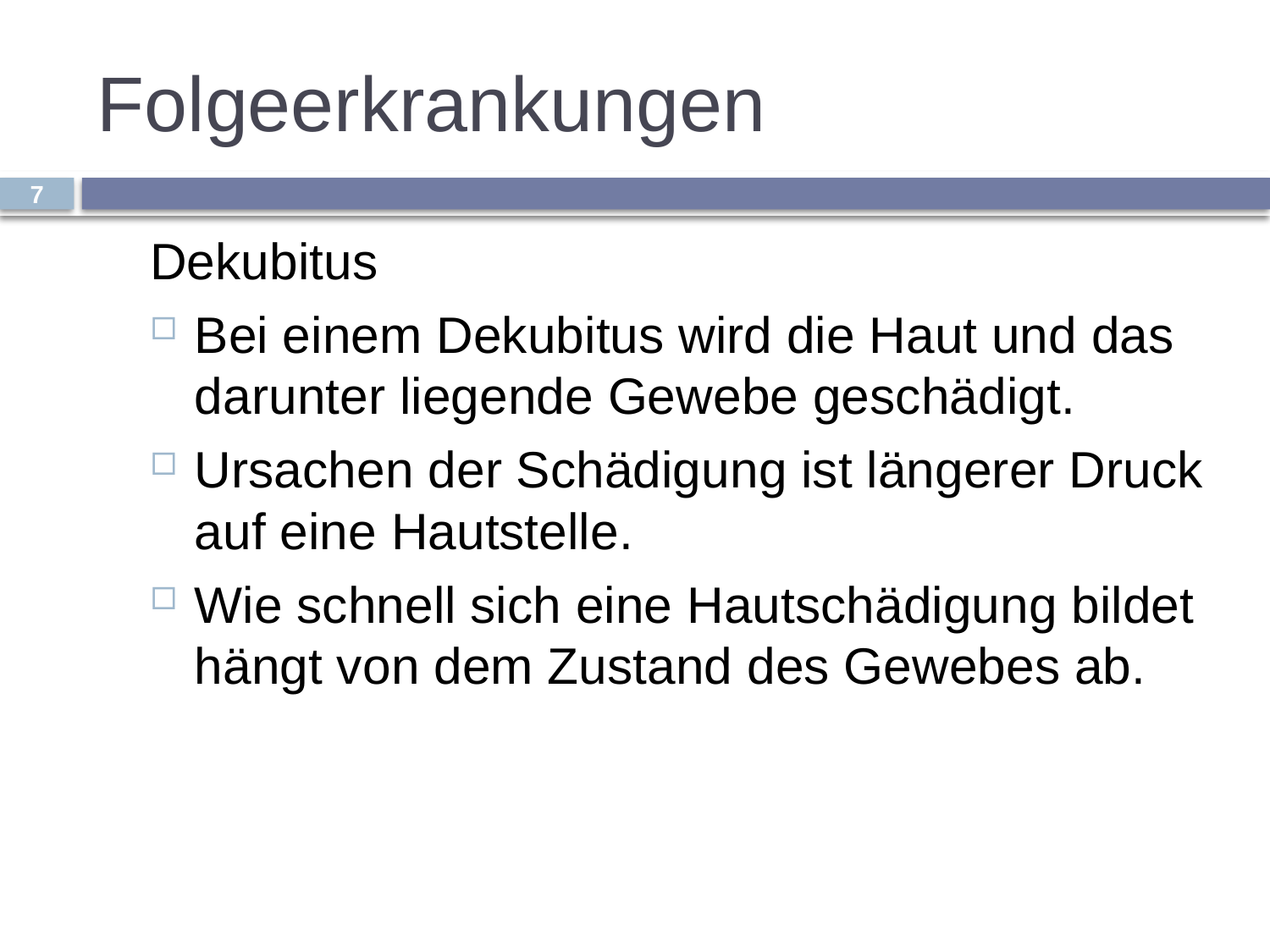

# Folgeerkrankungen
7
Dekubitus
Bei einem Dekubitus wird die Haut und das darunter liegende Gewebe geschädigt.
Ursachen der Schädigung ist längerer Druck auf eine Hautstelle.
Wie schnell sich eine Hautschädigung bildet hängt von dem Zustand des Gewebes ab.